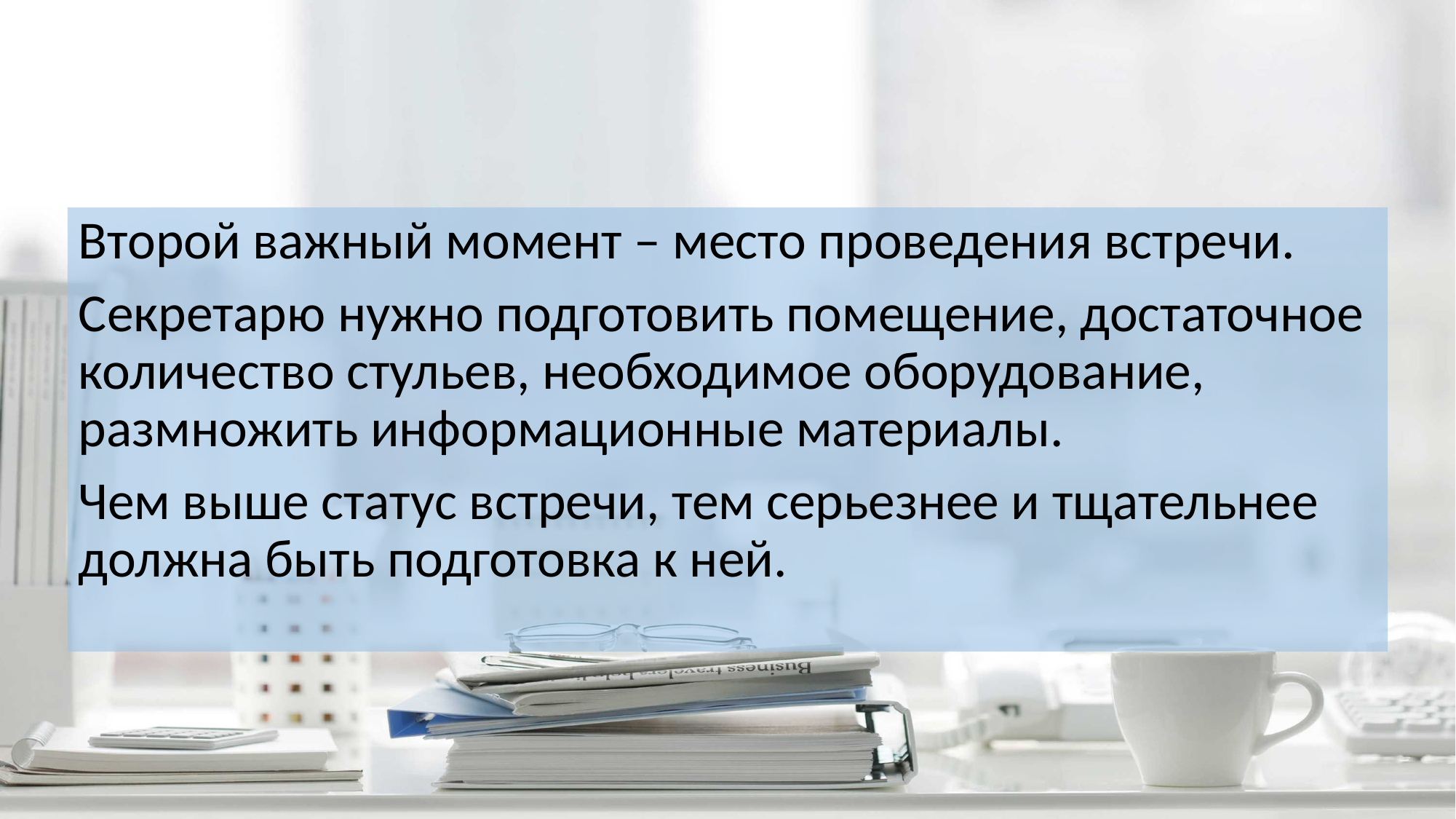

Второй важный момент – место проведения встречи.
Секретарю нужно подготовить помещение, достаточное количество стульев, необходимое оборудование, размножить информационные материалы.
Чем выше статус встречи, тем серьезнее и тщательнее должна быть подготовка к ней.